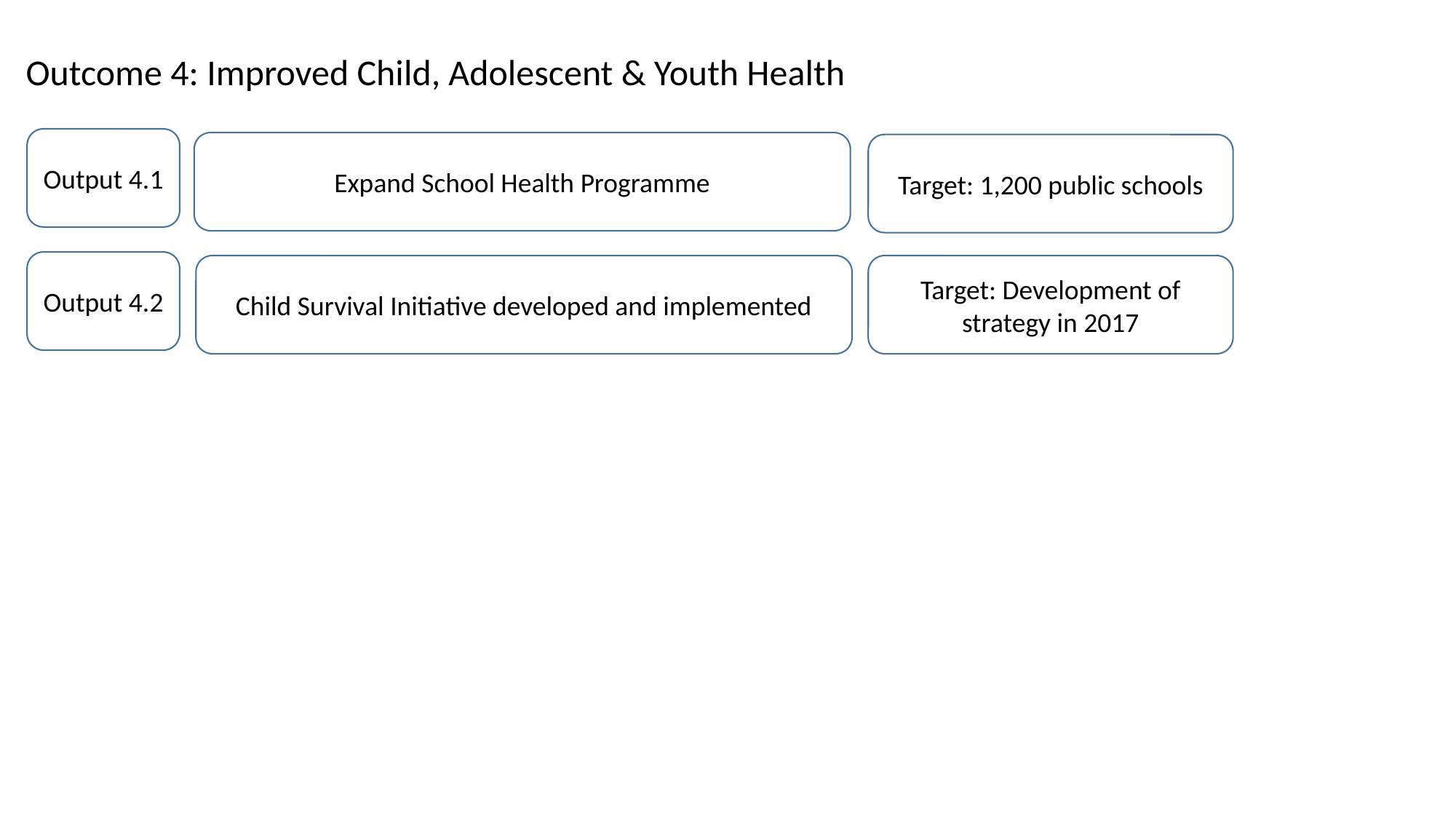

# Outcome 4: Improved Child, Adolescent & Youth Health

Output 4.1
Expand School Health Programme
Target: 1,200 public schools
Output 4.2
Child Survival Initiative developed and implemented
Target: Development of strategy in 2017